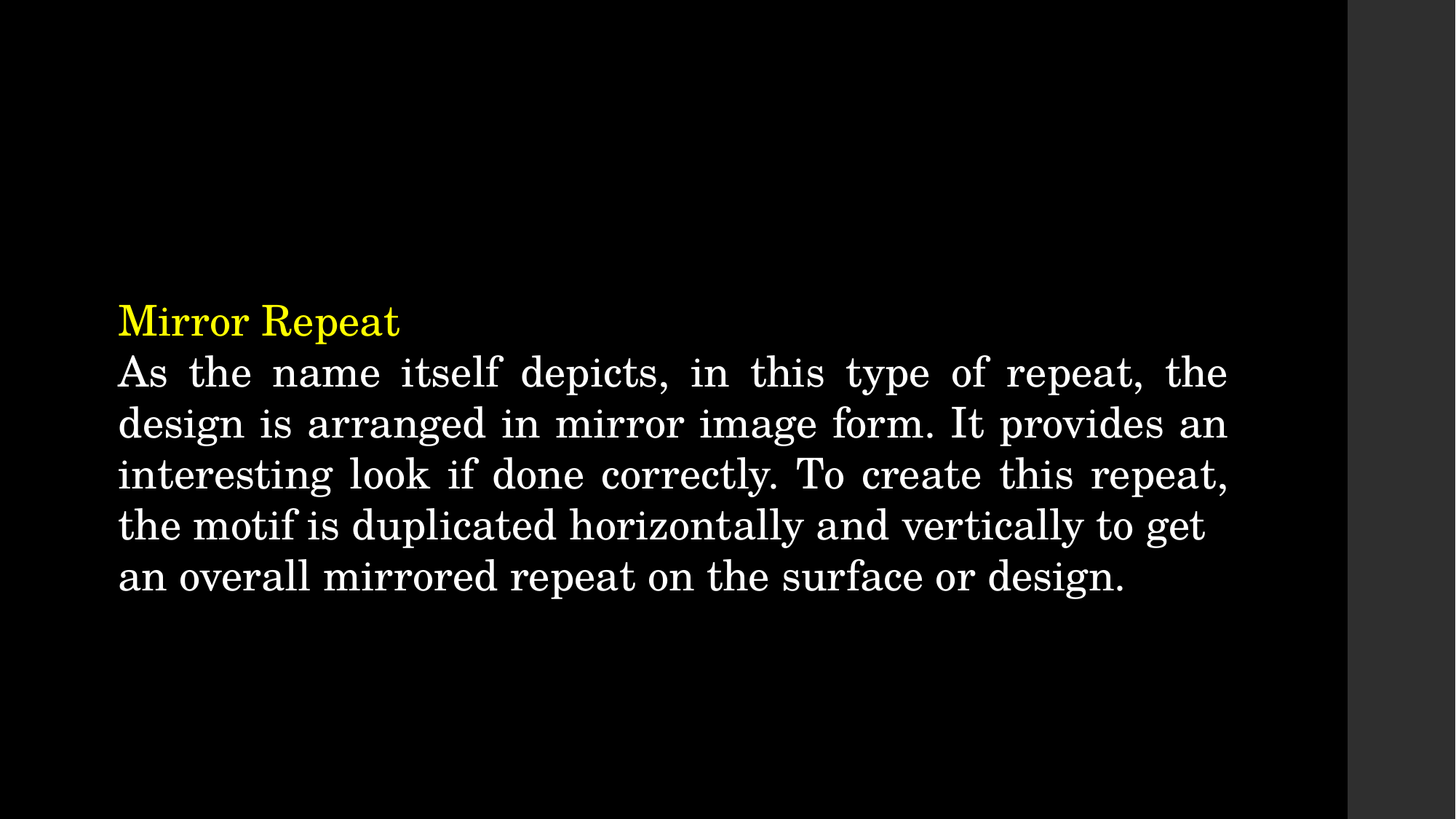

Mirror Repeat
As the name itself depicts, in this type of repeat, the design is arranged in mirror image form. It provides an interesting look if done correctly. To create this repeat, the motif is duplicated horizontally and vertically to get
an overall mirrored repeat on the surface or design.